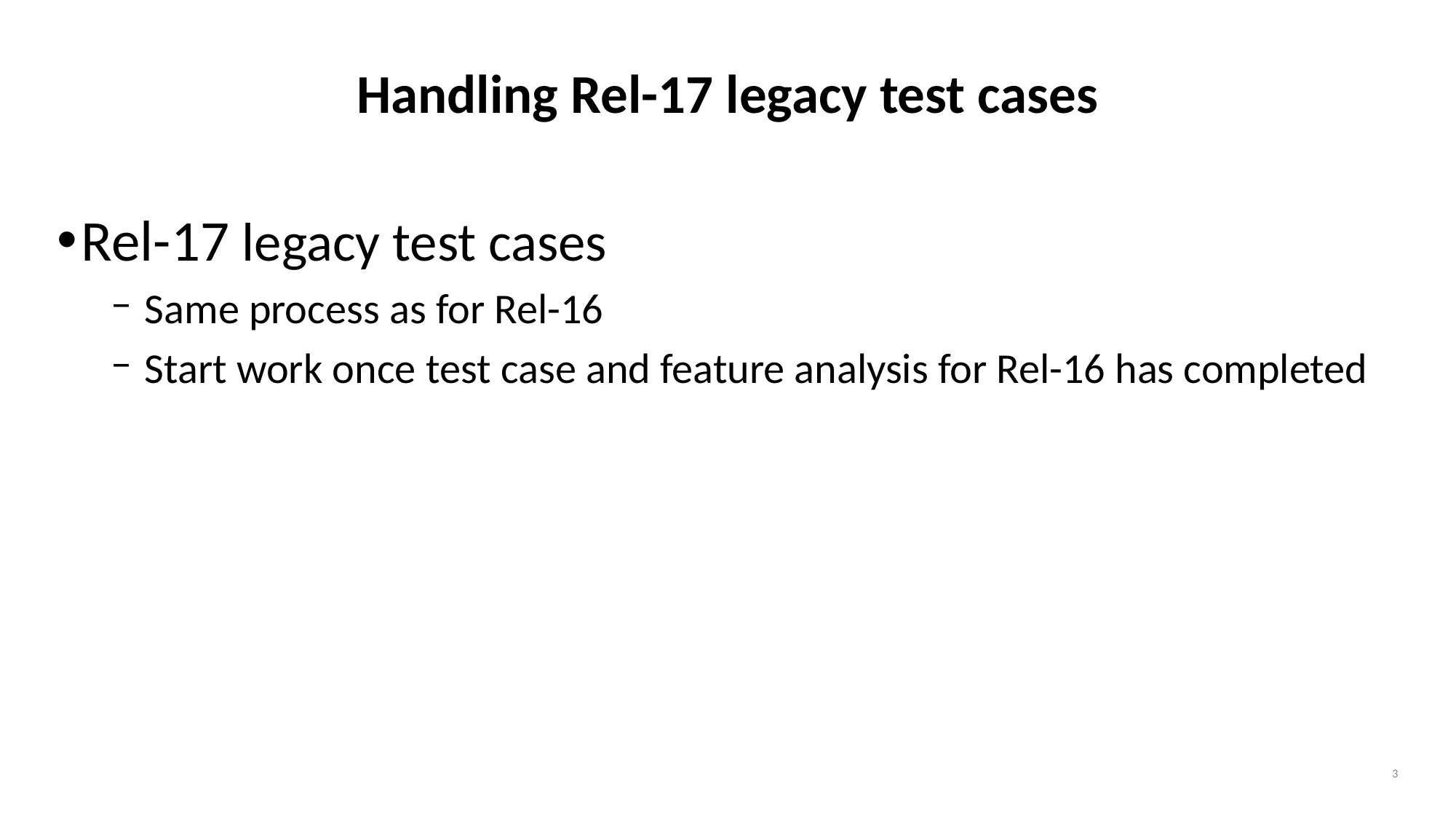

# Handling Rel-17 legacy test cases
Rel-17 legacy test cases
Same process as for Rel-16
Start work once test case and feature analysis for Rel-16 has completed
3